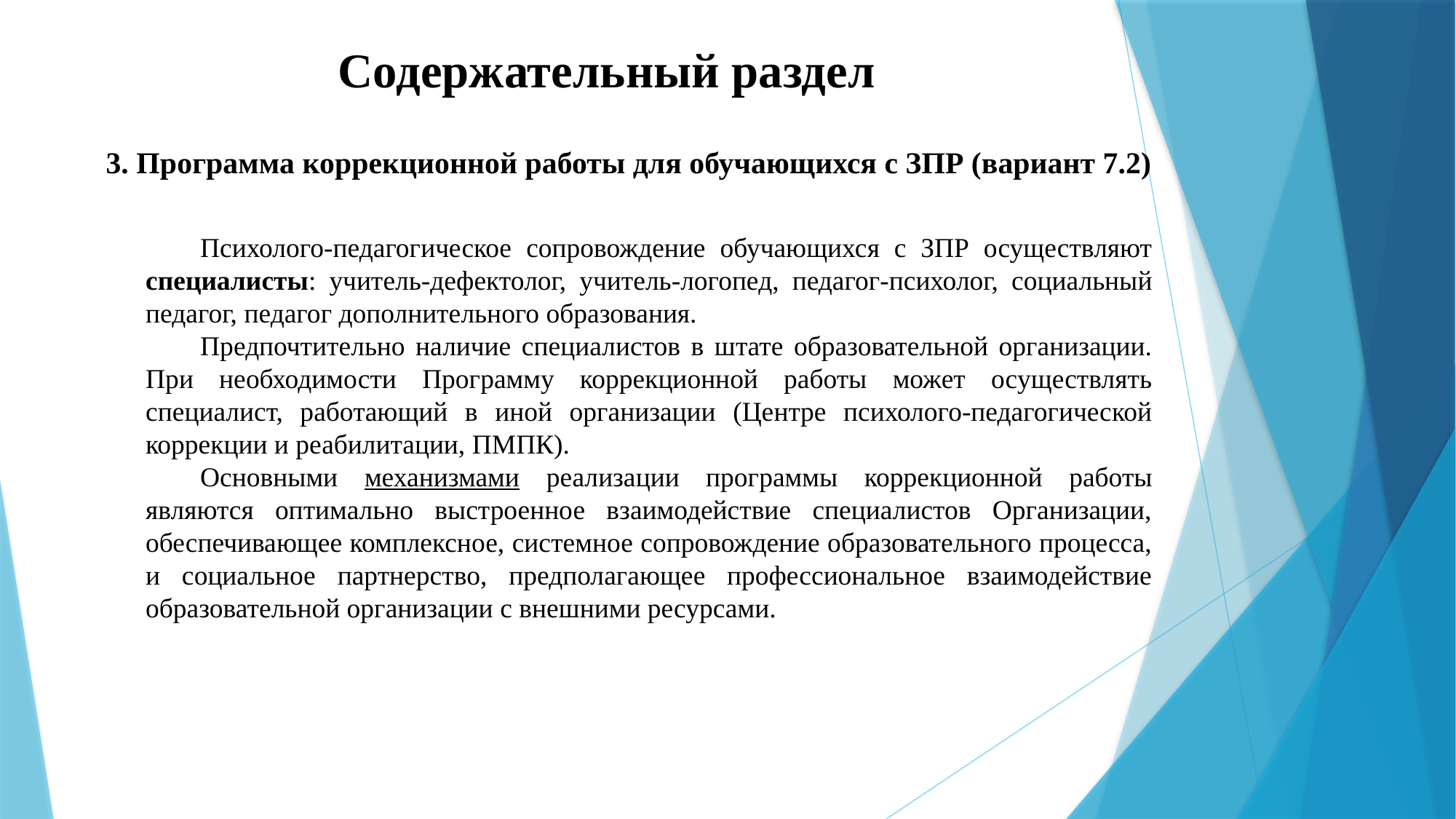

# Содержательный раздел
3. Программа коррекционной работы для обучающихся с ЗПР (вариант 7.2)

Психолого-педагогическое сопровождение обучающихся с ЗПР осуществляют специалисты: учитель-дефектолог, учитель-логопед, педагог-психолог, социальный педагог, педагог дополнительного образования.
Предпочтительно наличие специалистов в штате образовательной организации. При необходимости Программу коррекционной работы может осуществлять специалист, работающий в иной организации (Центре психолого-педагогической коррекции и реабилитации, ПМПК).
Основными механизмами реализации программы коррекционной работы являются оптимально выстроенное взаимодействие специалистов Организации, обеспечивающее комплексное, системное сопровождение образовательного процесса, и социальное партнерство, предполагающее профессиональное взаимодействие образовательной организации с внешними ресурсами.